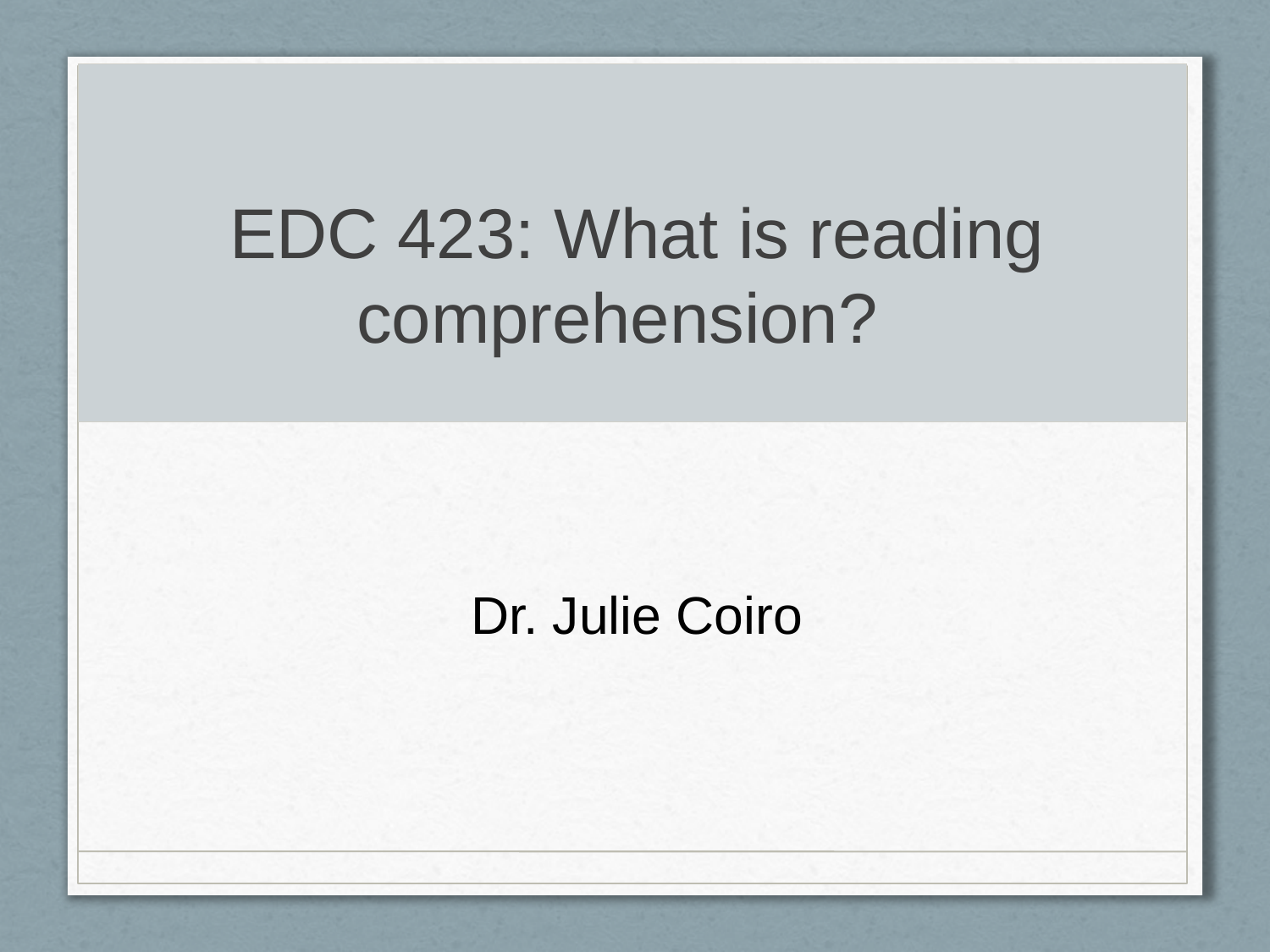

# EDC 423: What is reading comprehension?
Dr. Julie Coiro